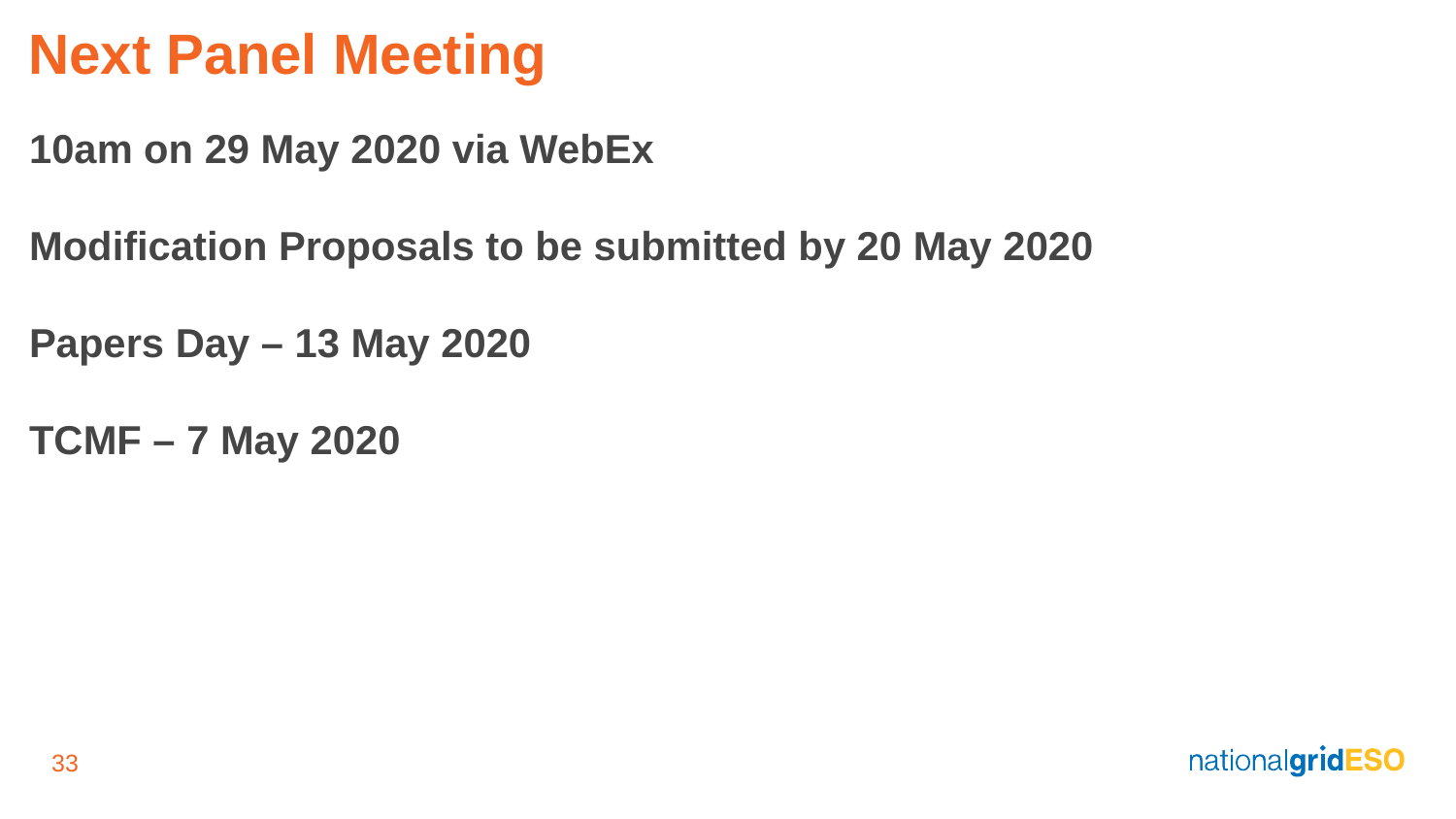

# Next Panel Meeting
10am on 29 May 2020 via WebEx

Modification Proposals to be submitted by 20 May 2020

Papers Day – 13 May 2020

TCMF – 7 May 2020